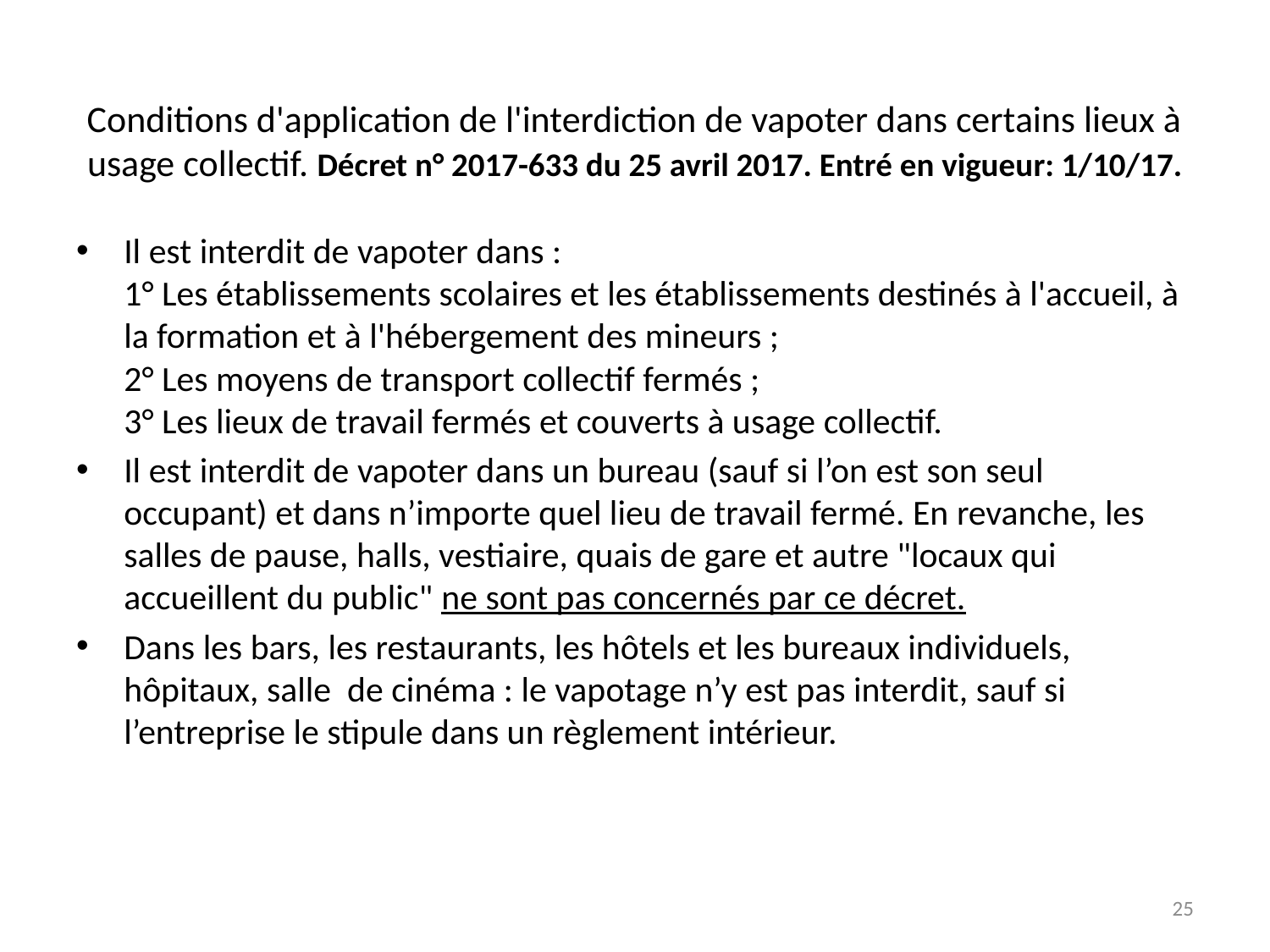

# Conditions d'application de l'interdiction de vapoter dans certains lieux à usage collectif. Décret n° 2017-633 du 25 avril 2017. Entré en vigueur: 1/10/17.
Il est interdit de vapoter dans :
1° Les établissements scolaires et les établissements destinés à l'accueil, à la formation et à l'hébergement des mineurs ;
2° Les moyens de transport collectif fermés ;
3° Les lieux de travail fermés et couverts à usage collectif.
Il est interdit de vapoter dans un bureau (sauf si l’on est son seul occupant) et dans n’importe quel lieu de travail fermé. En revanche, les salles de pause, halls, vestiaire, quais de gare et autre "locaux qui accueillent du public" ne sont pas concernés par ce décret.
Dans les bars, les restaurants, les hôtels et les bureaux individuels, hôpitaux, salle  de cinéma : le vapotage n’y est pas interdit, sauf si l’entreprise le stipule dans un règlement intérieur.
25